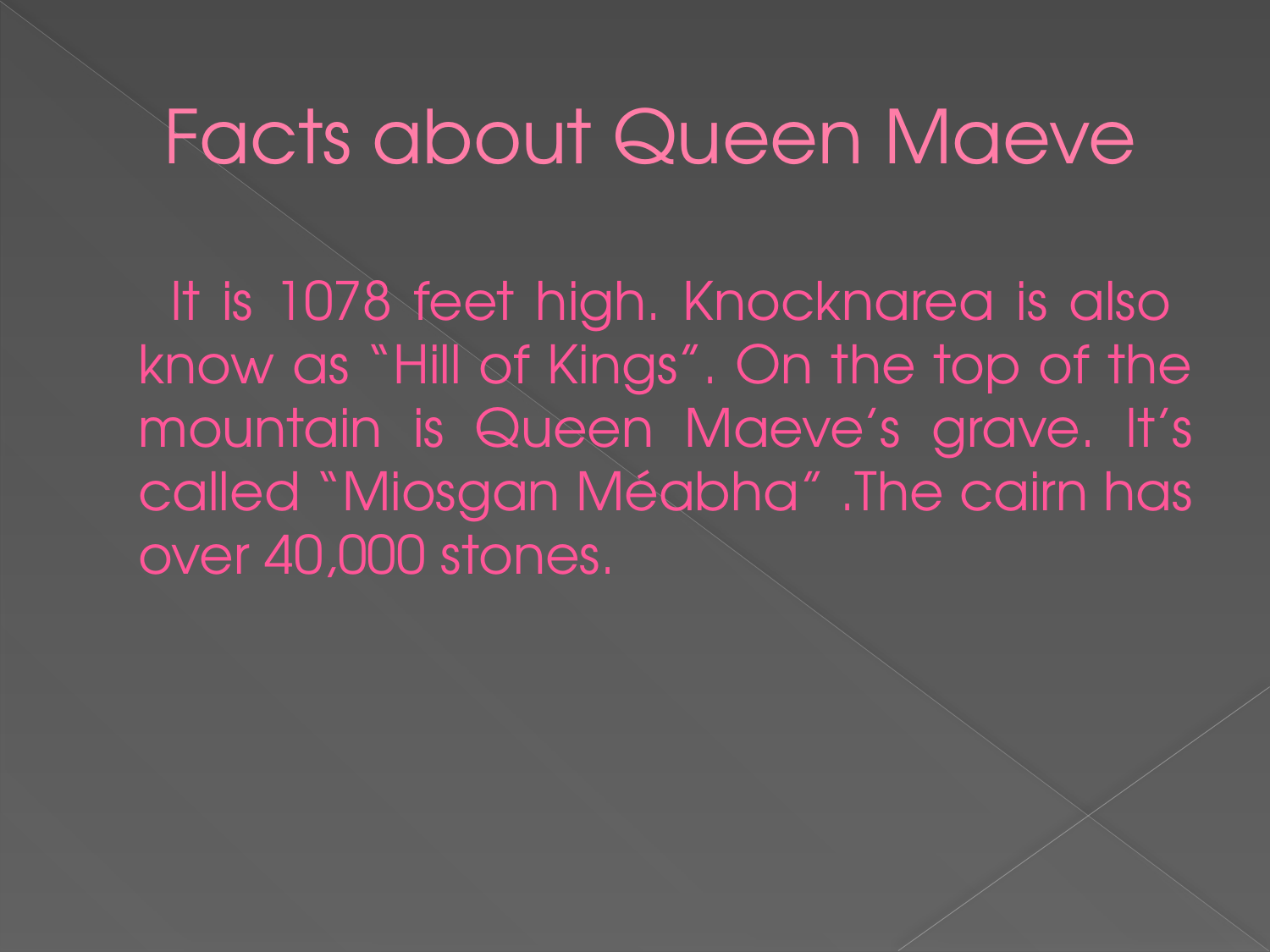

# Facts about Queen Maeve
    It is 1078 feet high. Knocknarea is also  know as “Hill of Kings”. On the top of the mountain is Queen Maeve’s grave. It’s called “Miosgan Méabha” .The cairn has over 40,000 stones.